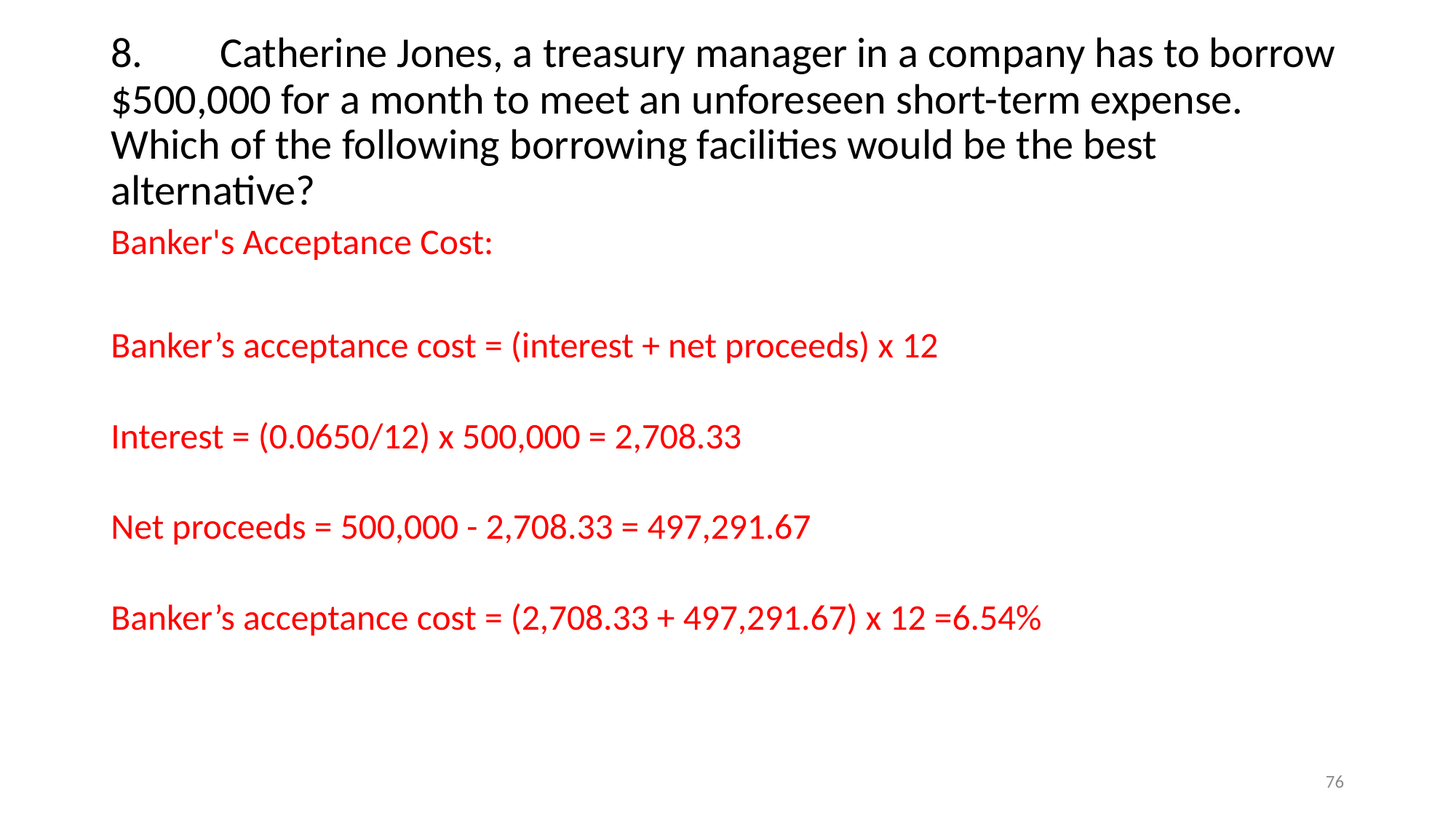

# 8.	Catherine Jones, a treasury manager in a company has to borrow $500,000 for a month to meet an unforeseen short-term expense. Which of the following borrowing facilities would be the best alternative?
Banker's Acceptance Cost:

Banker’s acceptance cost = (interest + net proceeds) x 12
Interest = (0.0650/12) x 500,000 = 2,708.33
Net proceeds = 500,000 - 2,708.33 = 497,291.67
Banker’s acceptance cost = (2,708.33 + 497,291.67) x 12 =6.54%

76